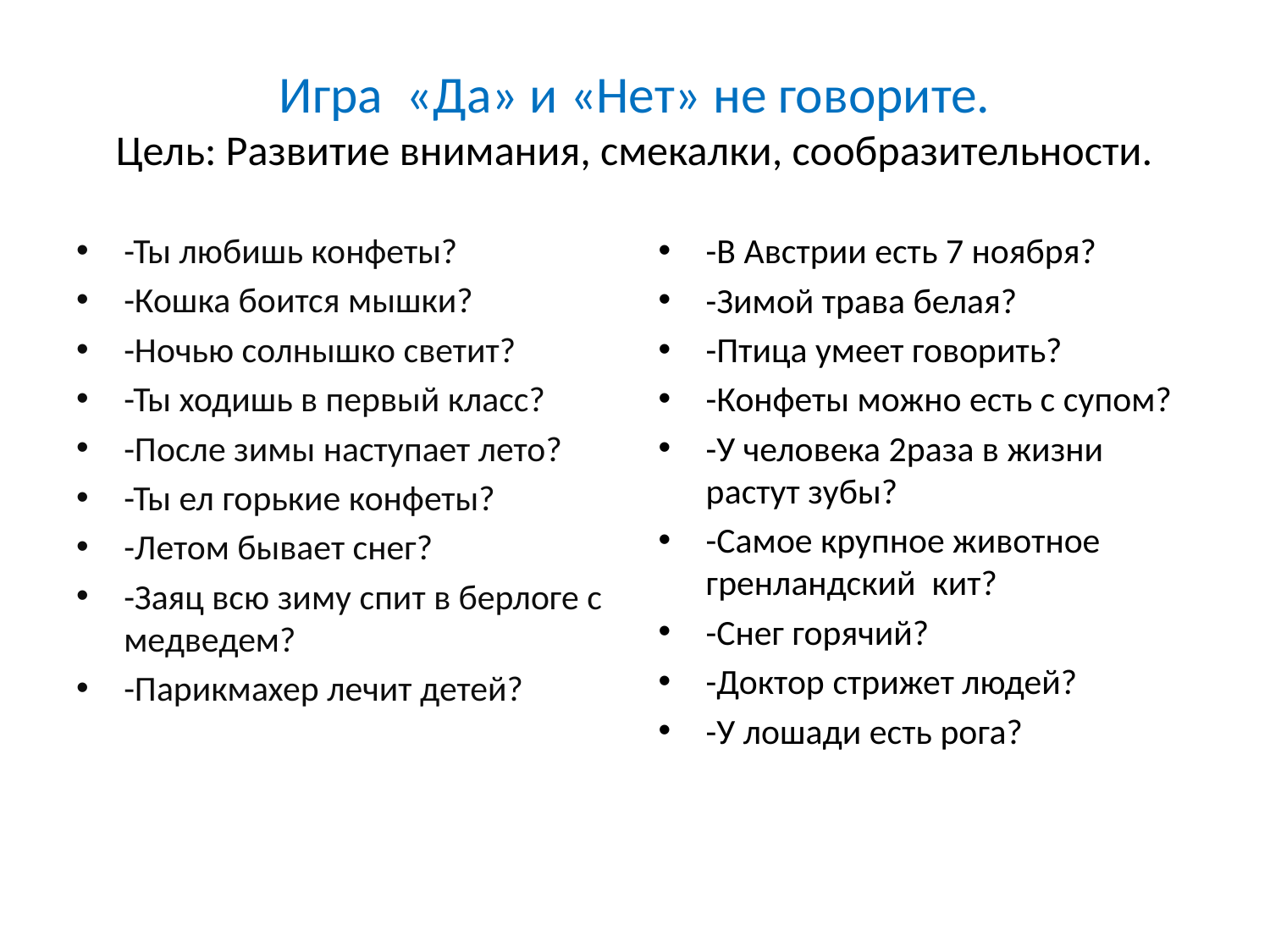

# Игра  «Да» и «Нет» не говорите. Цель: Развитие внимания, смекалки, сообразительности.
-Ты любишь конфеты?
-Кошка боится мышки?
-Ночью солнышко светит?
-Ты ходишь в первый класс?
-После зимы наступает лето?
-Ты ел горькие конфеты?
-Летом бывает снег?
-Заяц всю зиму спит в берлоге с медведем?
-Парикмахер лечит детей?

-В Австрии есть 7 ноября?
-Зимой трава белая?
-Птица умеет говорить?
-Конфеты можно есть с супом?
-У человека 2раза в жизни растут зубы?
-Самое крупное животное гренландский  кит?
-Снег горячий?
-Доктор стрижет людей?
-У лошади есть рога?